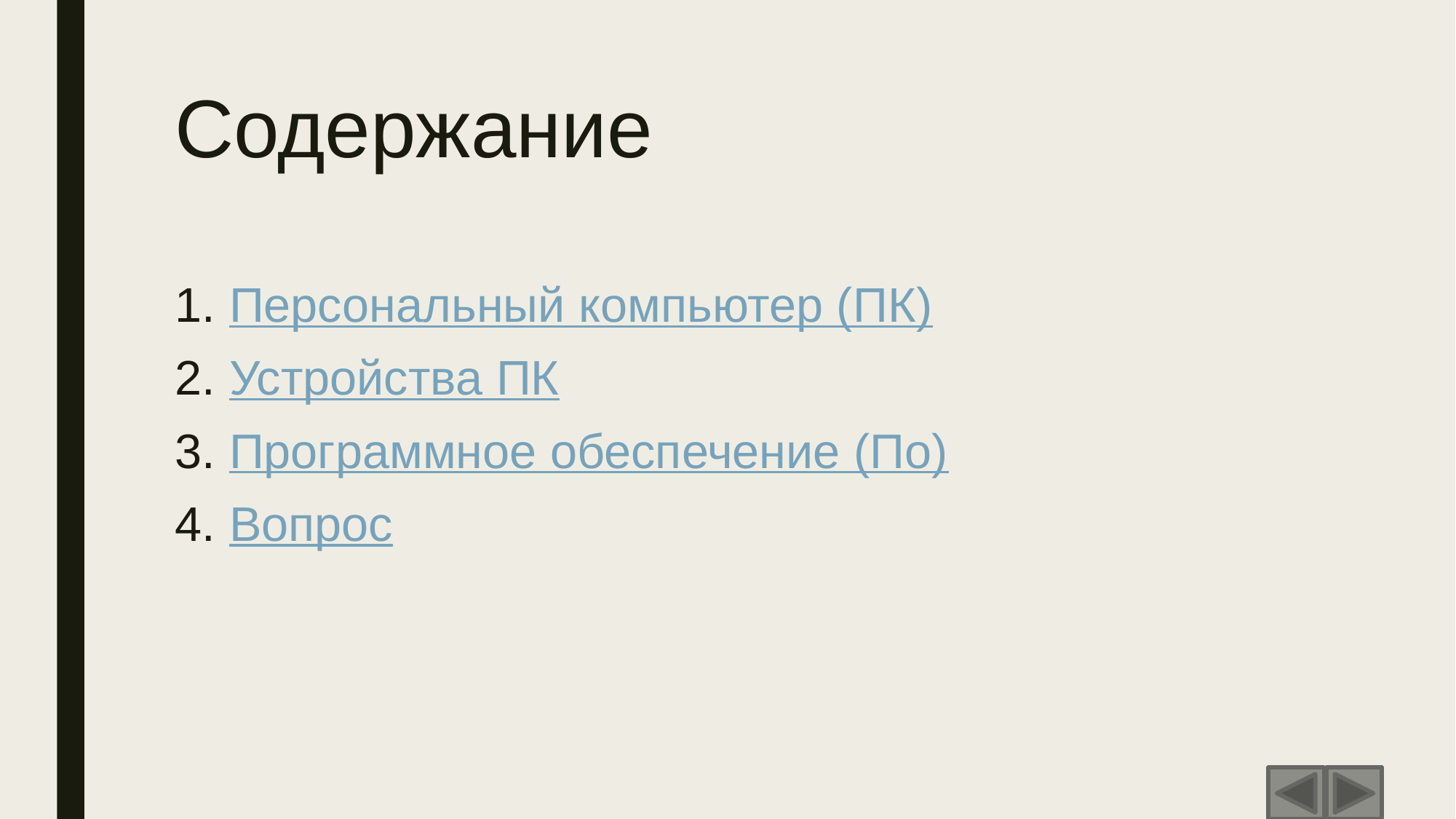

# Содержание
Персональный компьютер (ПК)
Устройства ПК
Программное обеспечение (По)
Вопрос